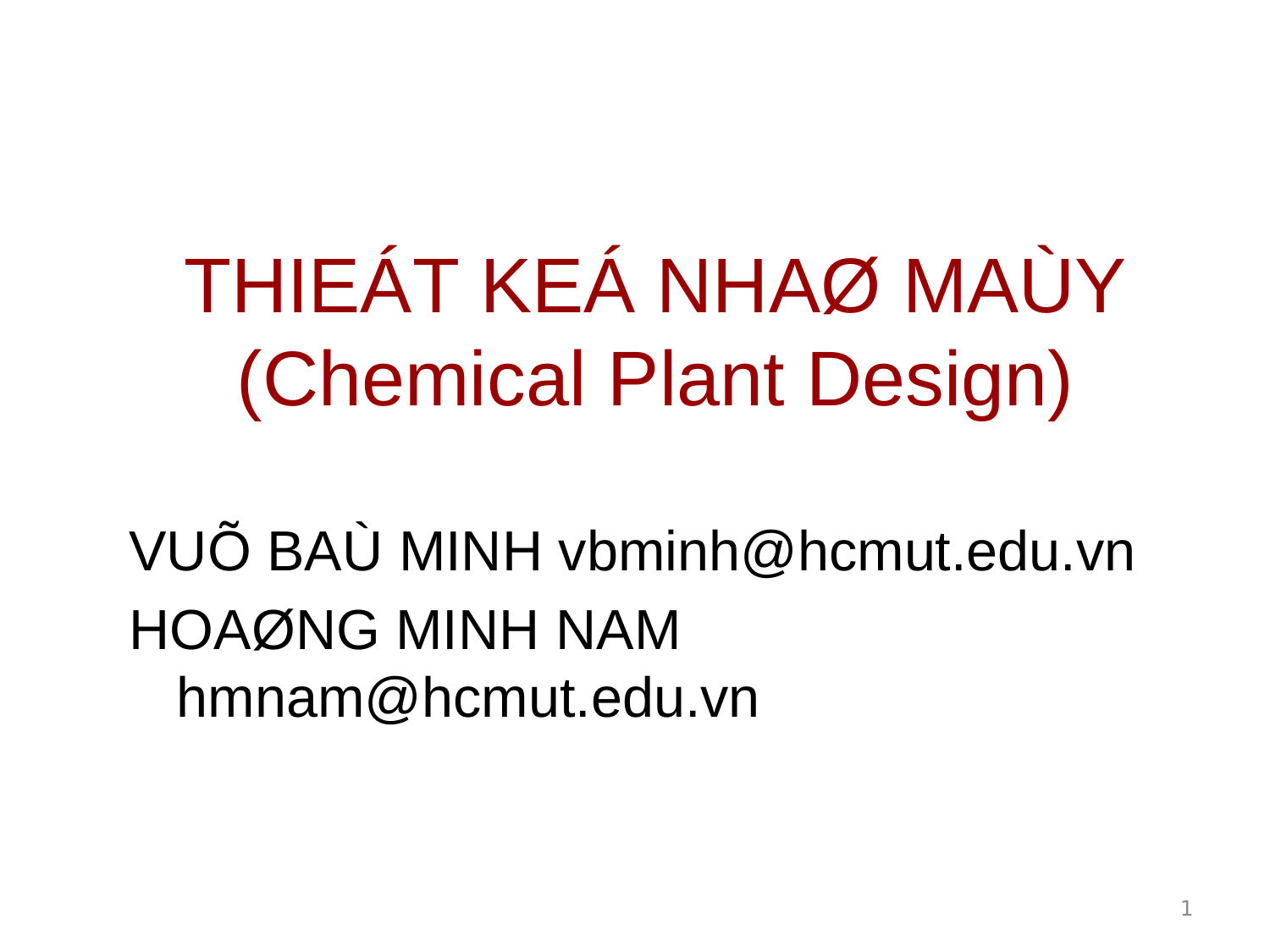

# THIEÁT KEÁ NHAØ MAÙY (Chemical Plant Design)
VUÕ BAÙ MINH vbminh@hcmut.edu.vn
HOAØNG MINH NAM  hmnam@hcmut.edu.vn
1